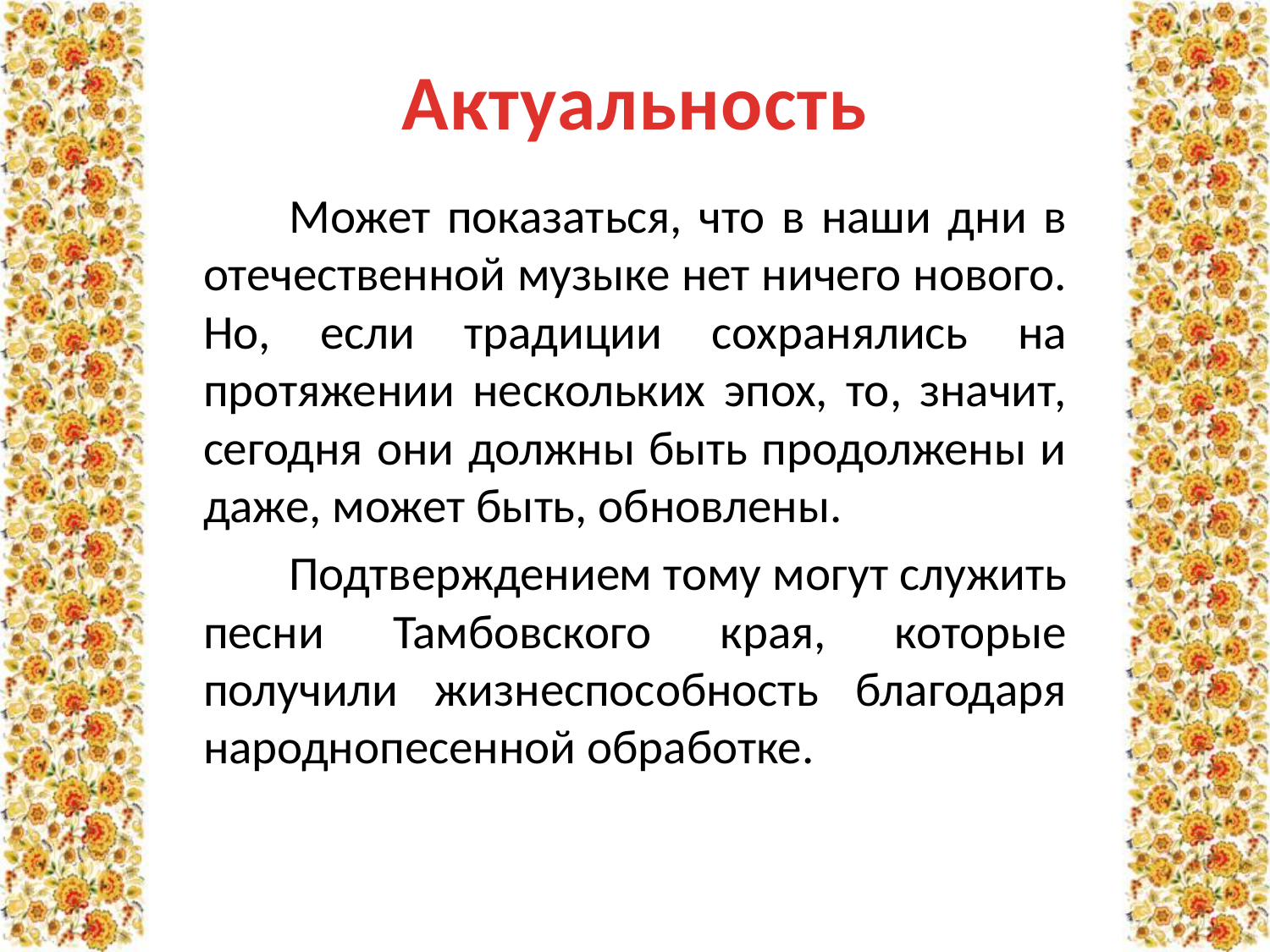

# Актуальность
Может показаться, что в наши дни в отечественной музыке нет ничего нового. Но, если традиции сохранялись на протяжении нескольких эпох, то, значит, сегодня они должны быть продолжены и даже, может быть, обновлены.
Подтверждением тому могут служить песни Тамбовского края, которые получили жизнеспособность благодаря народнопесенной обработке.